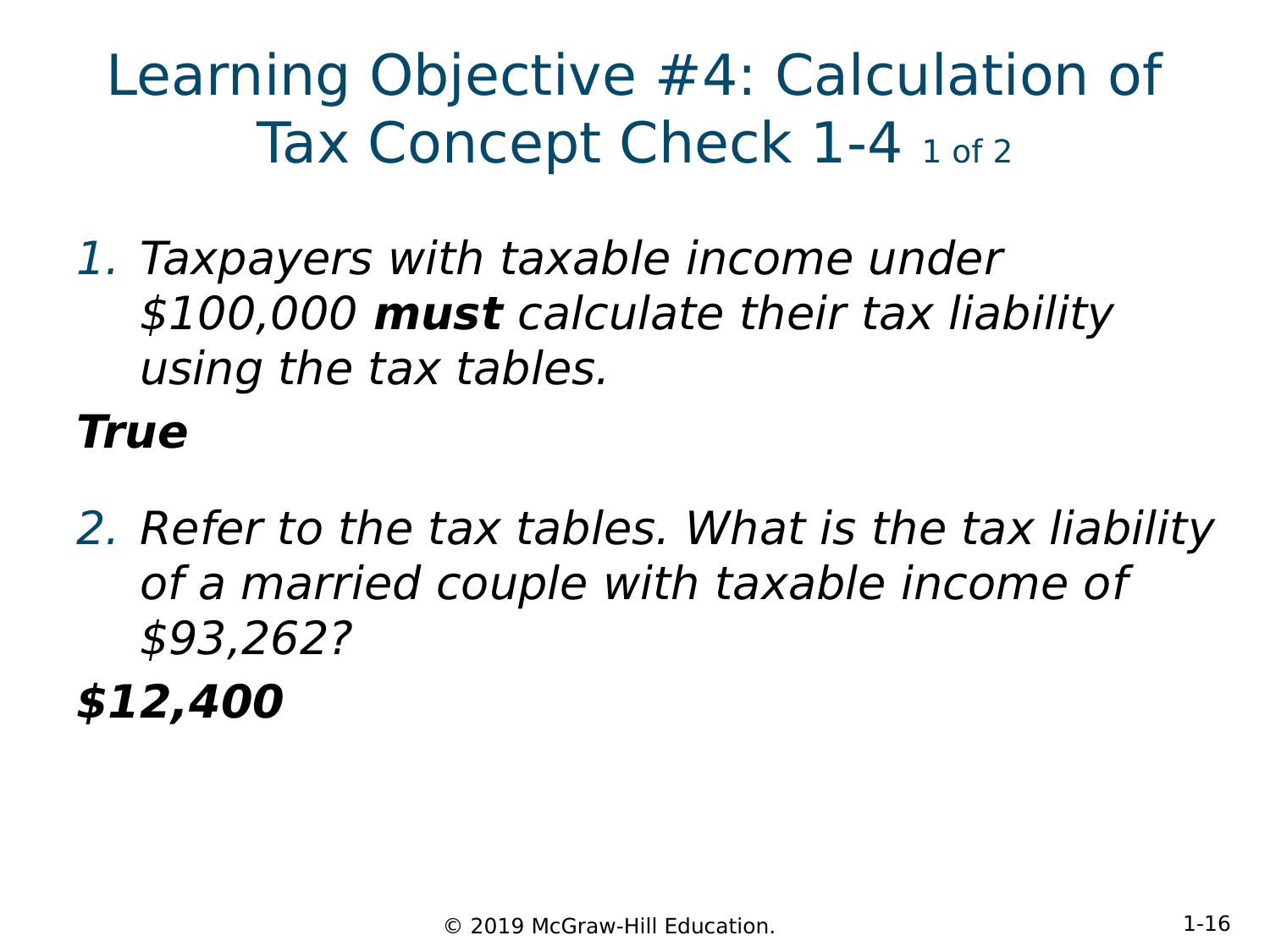

# Learning Objective #4: Calculation of Tax Concept Check 1-4 1 of 2
Taxpayers with taxable income under $100,000 must calculate their tax liability using the tax tables.
True
Refer to the tax tables. What is the tax liability of a married couple with taxable income of $93,262?
$12,400